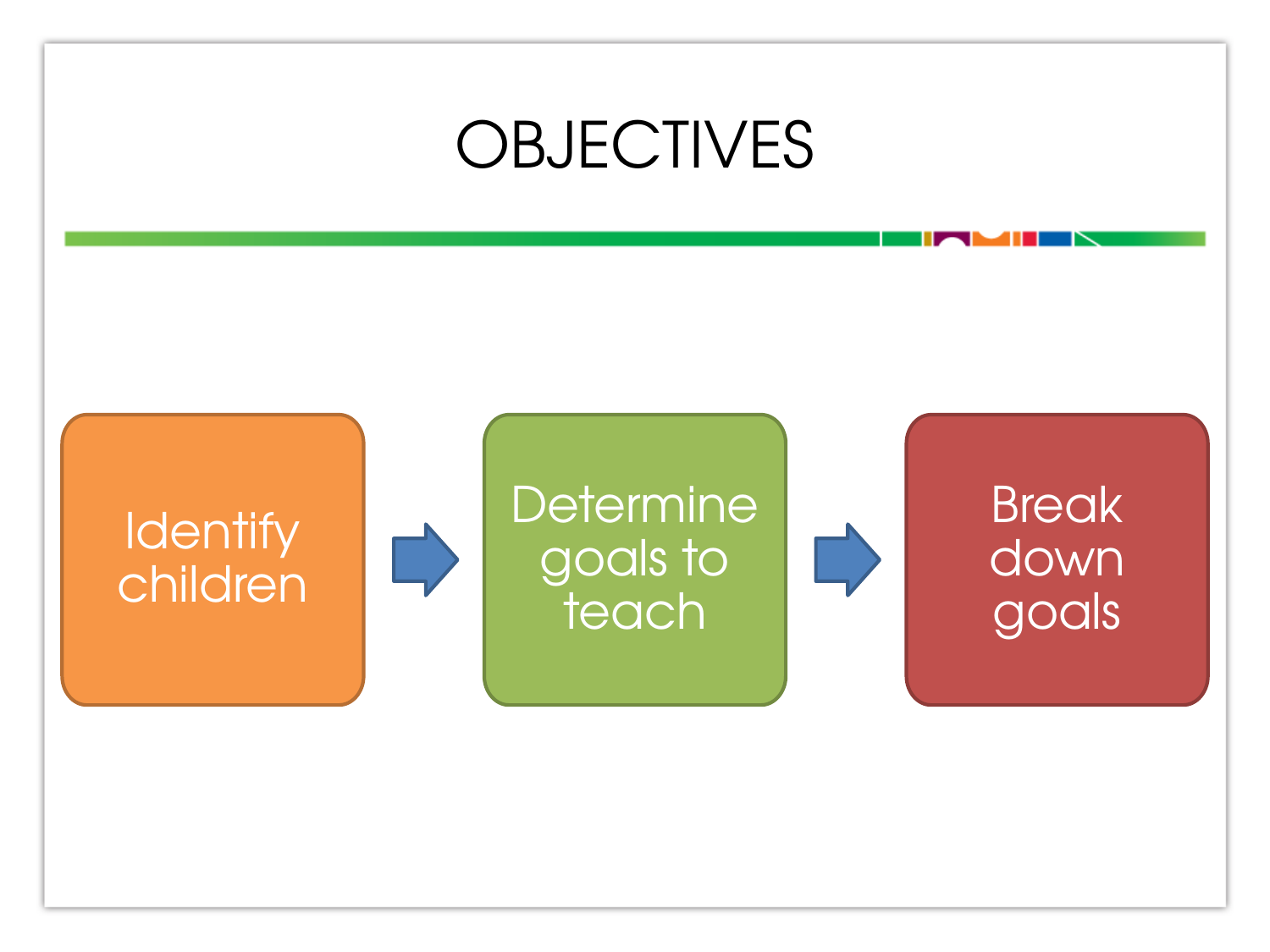

# Objectives
Identify children
Determine goals to teach
Break down goals